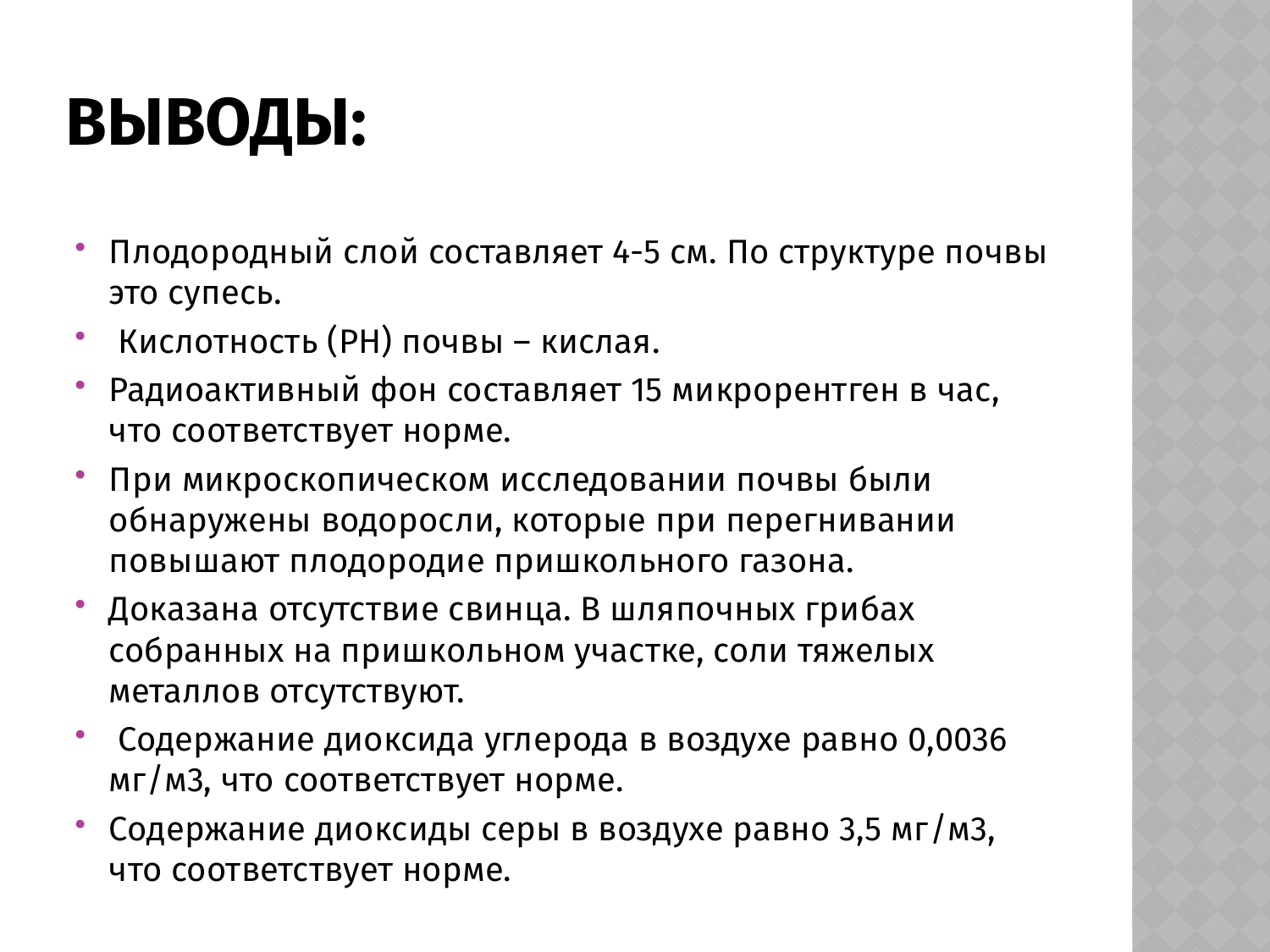

# Выводы:
Плодородный слой составляет 4-5 см. По структуре почвы это супесь.
 Кислотность (PH) почвы – кислая.
Радиоактивный фон составляет 15 микрорентген в час, что соответствует норме.
При микроскопическом исследовании почвы были обнаружены водоросли, которые при перегнивании повышают плодородие пришкольного газона.
Доказана отсутствие свинца. В шляпочных грибах собранных на пришкольном участке, соли тяжелых металлов отсутствуют.
 Содержание диоксида углерода в воздухе равно 0,0036 мг/м3, что соответствует норме.
Содержание диоксиды серы в воздухе равно 3,5 мг/м3, что соответствует норме.